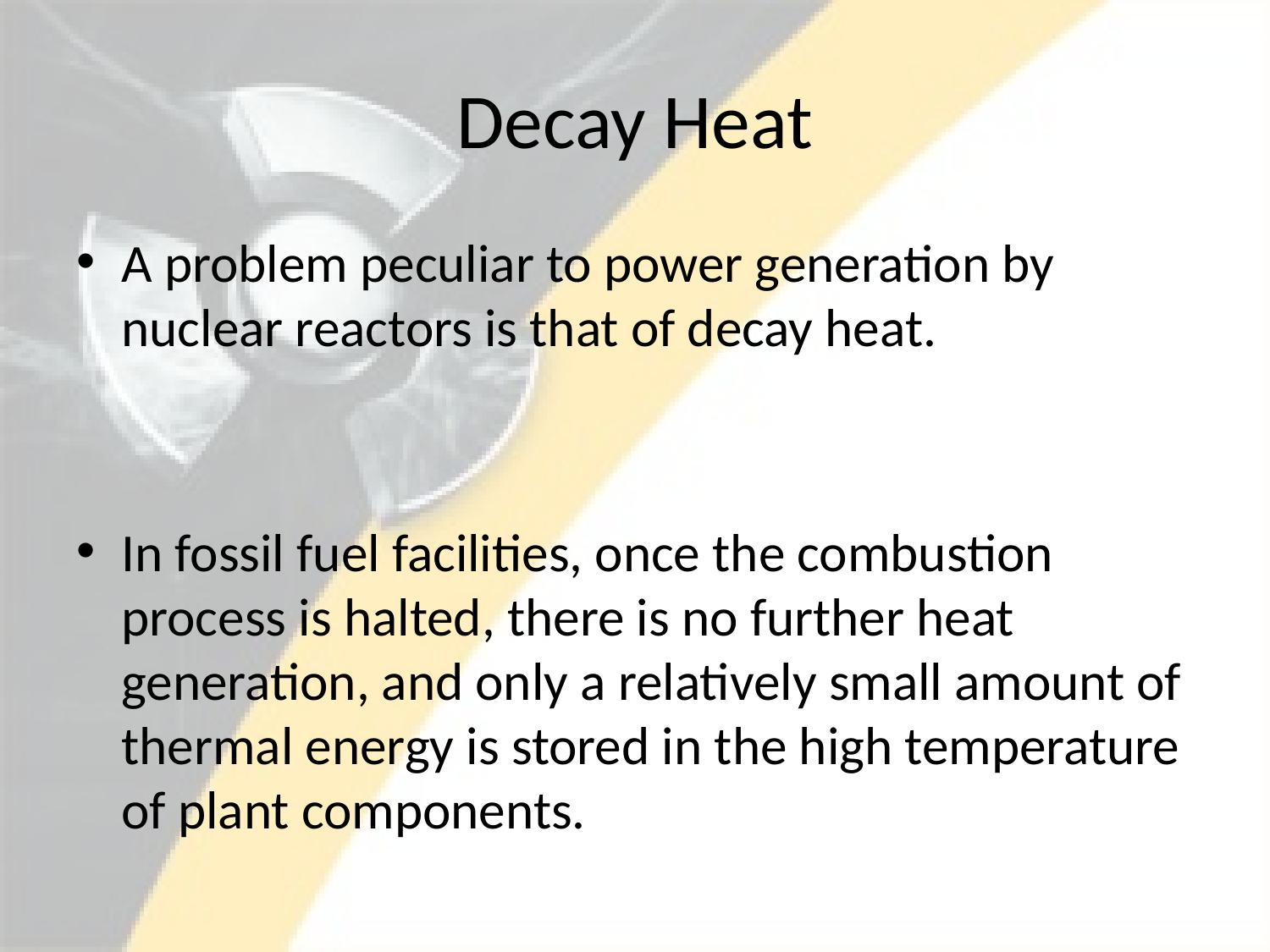

# Decay Heat
A problem peculiar to power generation by nuclear reactors is that of decay heat.

In fossil fuel facilities, once the combustion process is halted, there is no further heat generation, and only a relatively small amount of thermal energy is stored in the high temperature of plant components.